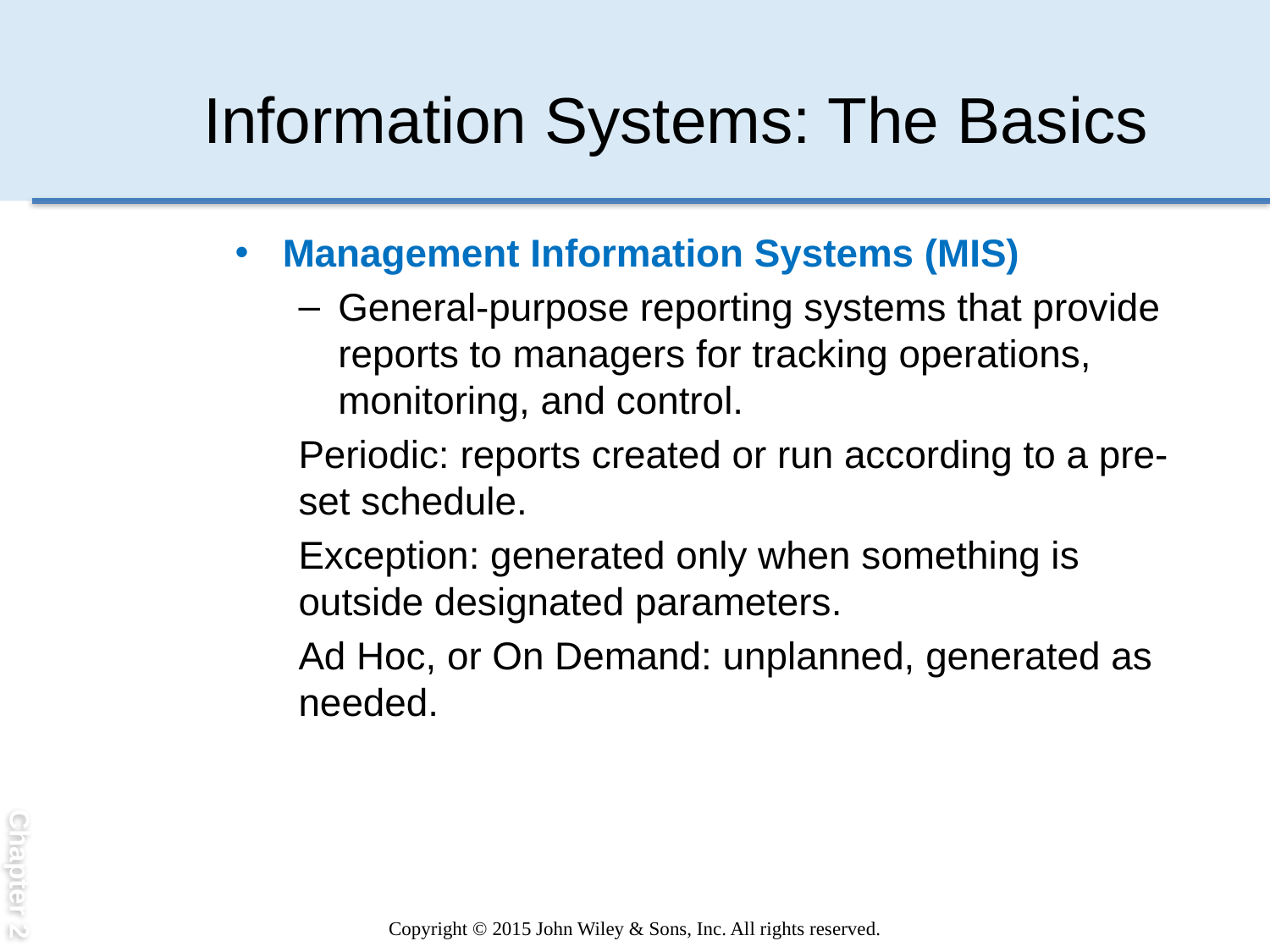

Chapter 2
# Information Systems: The Basics
Management Information Systems (MIS)
General-purpose reporting systems that provide reports to managers for tracking operations, monitoring, and control.
Periodic: reports created or run according to a pre-set schedule.
Exception: generated only when something is outside designated parameters.
Ad Hoc, or On Demand: unplanned, generated as needed.